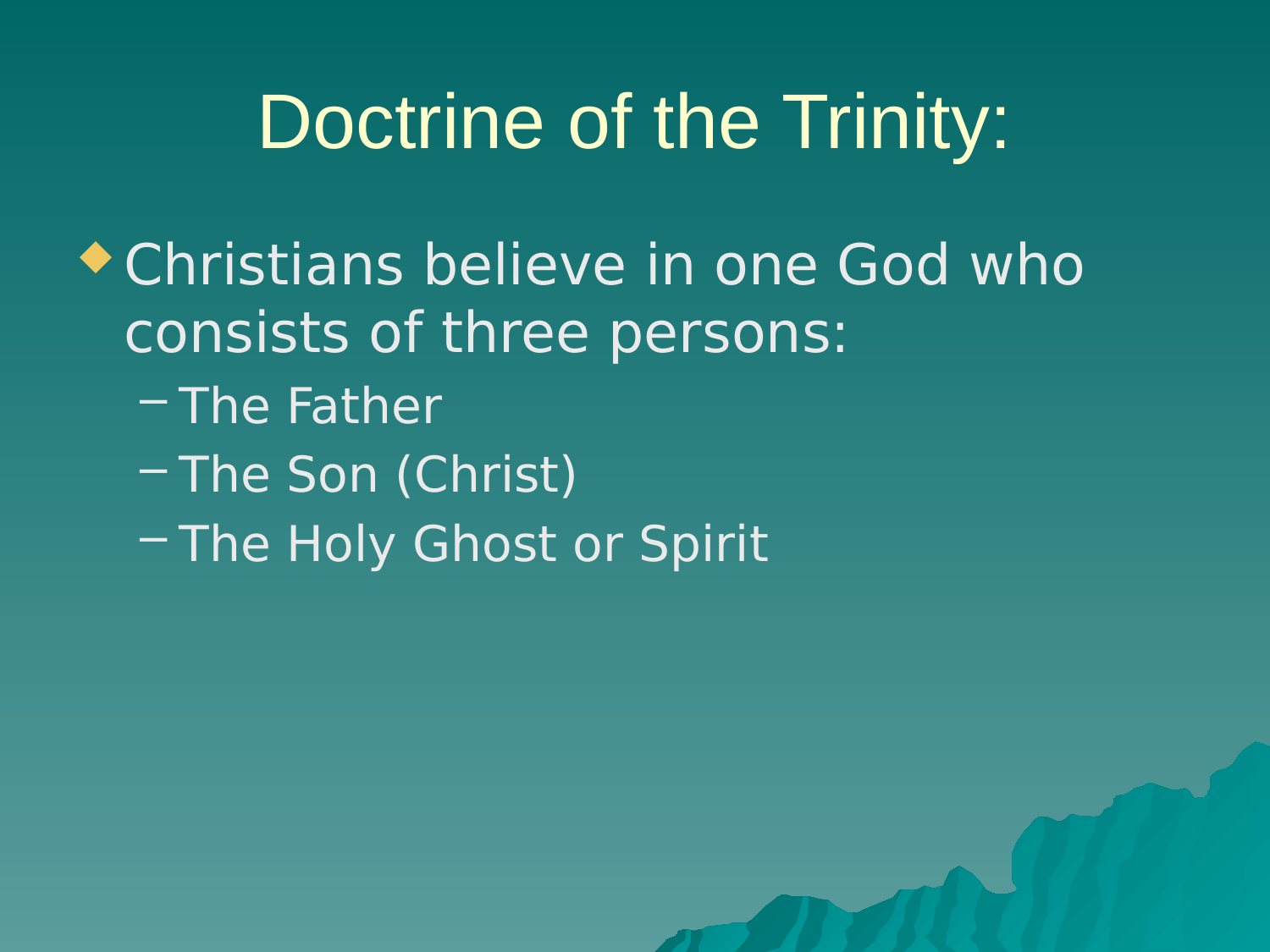

# Doctrine of the Trinity:
Christians believe in one God who consists of three persons:
The Father
The Son (Christ)
The Holy Ghost or Spirit